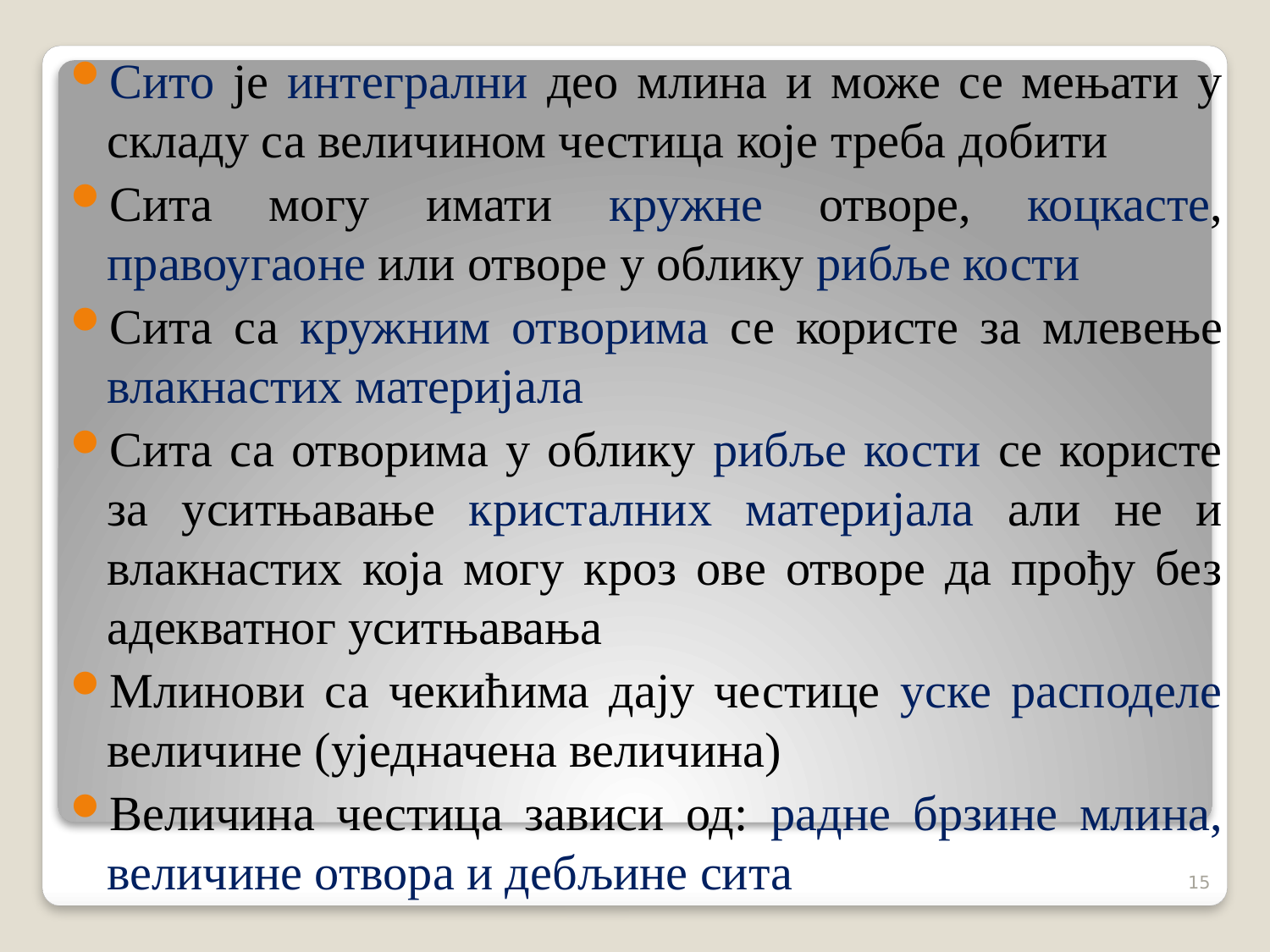

Сито је интегрални део млина и може се мењати у складу са величином честица које треба добити
Сита могу имати кружне отворе, коцкасте, правоугаоне или отворе у облику рибље кости
Сита са кружним отворима се користе за млевење влакнастих материјала
Сита са отворима у облику рибље кости се користе за уситњавање кристалних материјала али не и влакнастих која могу кроз ове отворе да прођу без адекватног уситњавања
Млинови са чекићима дају честице уске расподеле величине (уједначена величина)
Величина честица зависи од: радне брзине млина, величине отвора и дебљине сита
15